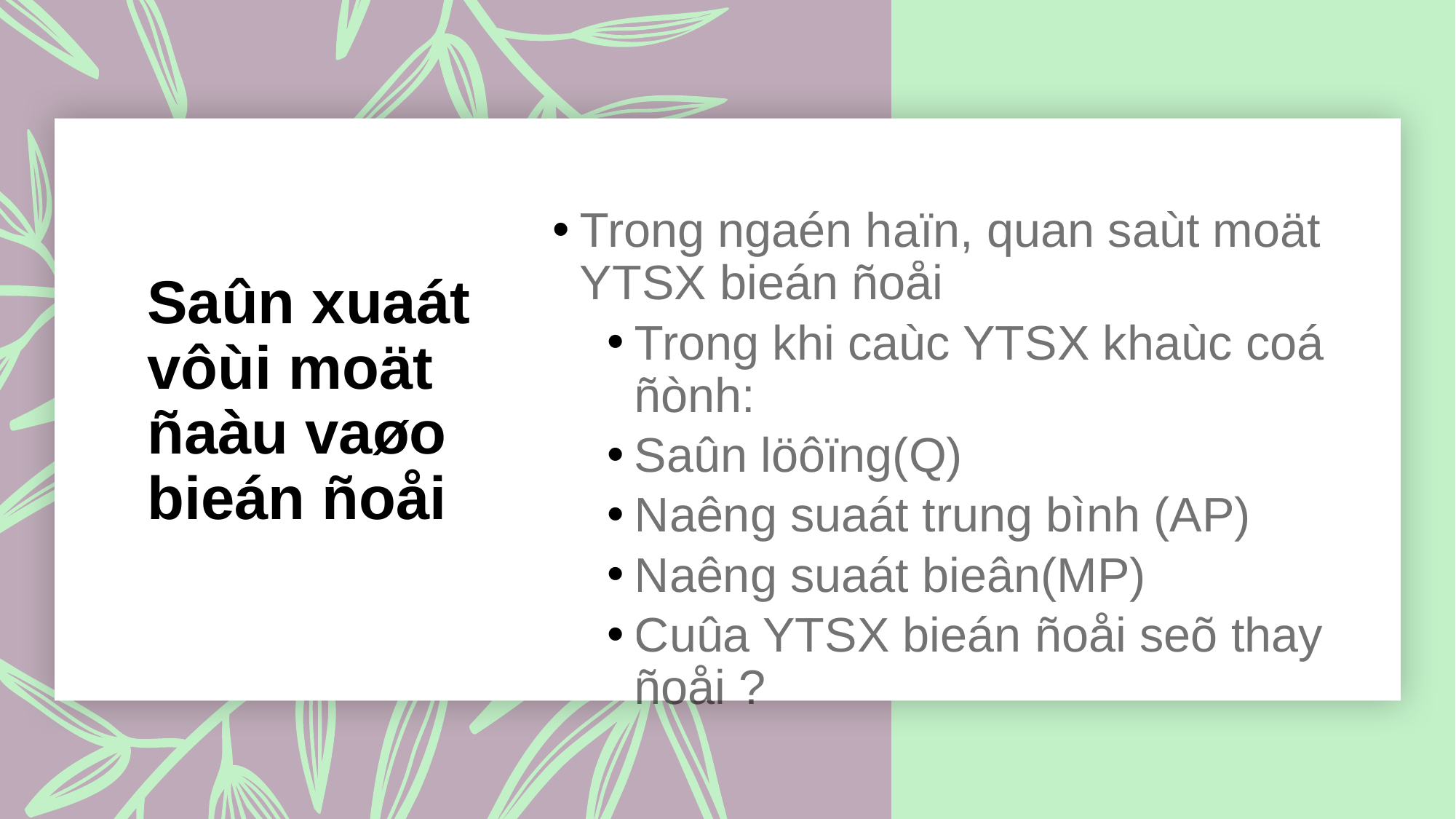

# Saûn xuaát vôùi moät ñaàu vaøo bieán ñoåi
Trong ngaén haïn, quan saùt moät YTSX bieán ñoåi
Trong khi caùc YTSX khaùc coá ñònh:
Saûn löôïng(Q)
Naêng suaát trung bình (AP)
Naêng suaát bieân(MP)
Cuûa YTSX bieán ñoåi seõ thay ñoåi ?